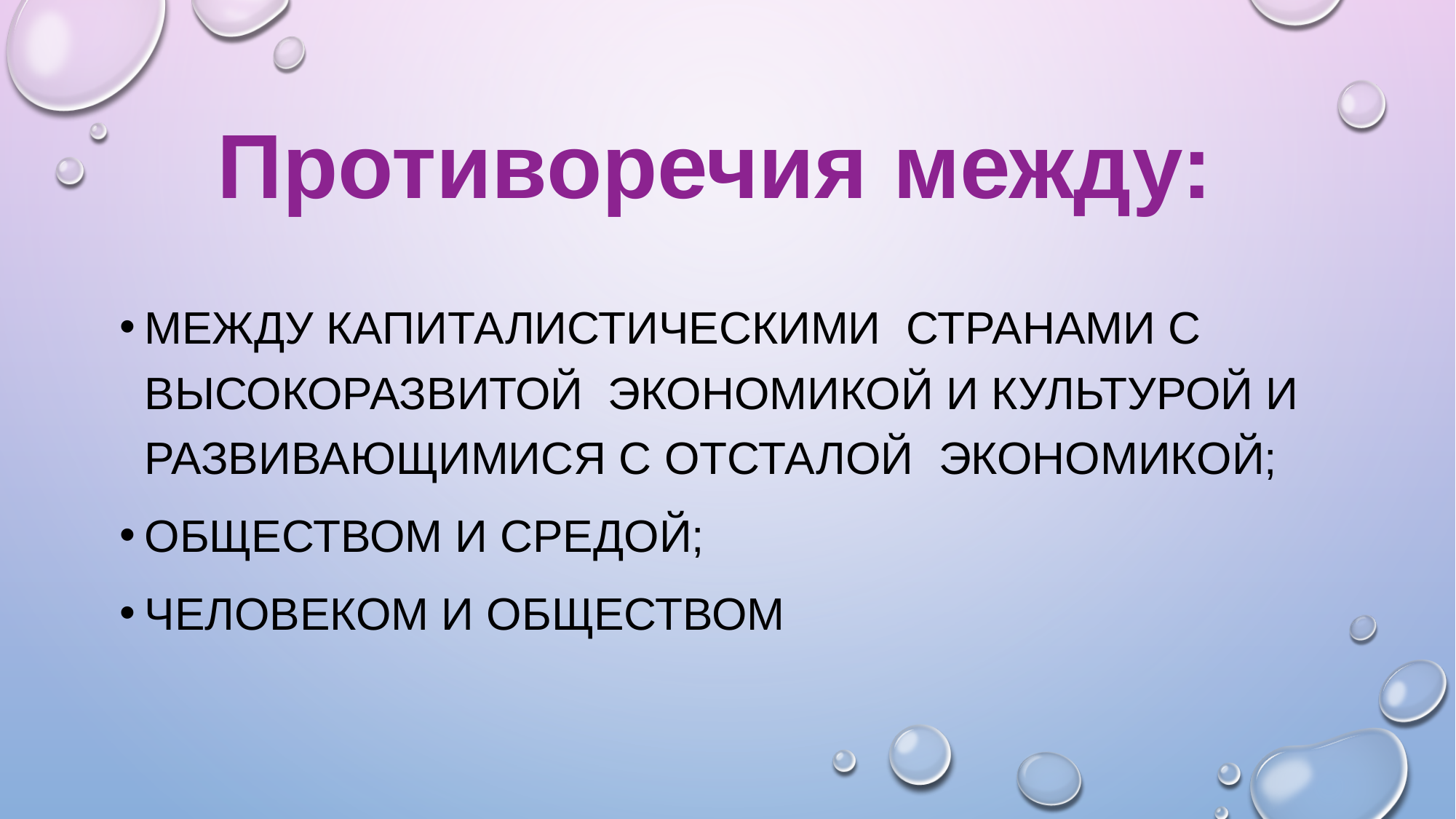

# Противоречия между:
между капиталистическими  ​странами с высокоразвитой  экономикой и культурой и ​развивающимися с отсталой  ​экономикой;
обществом и средой;
человеком и обществом